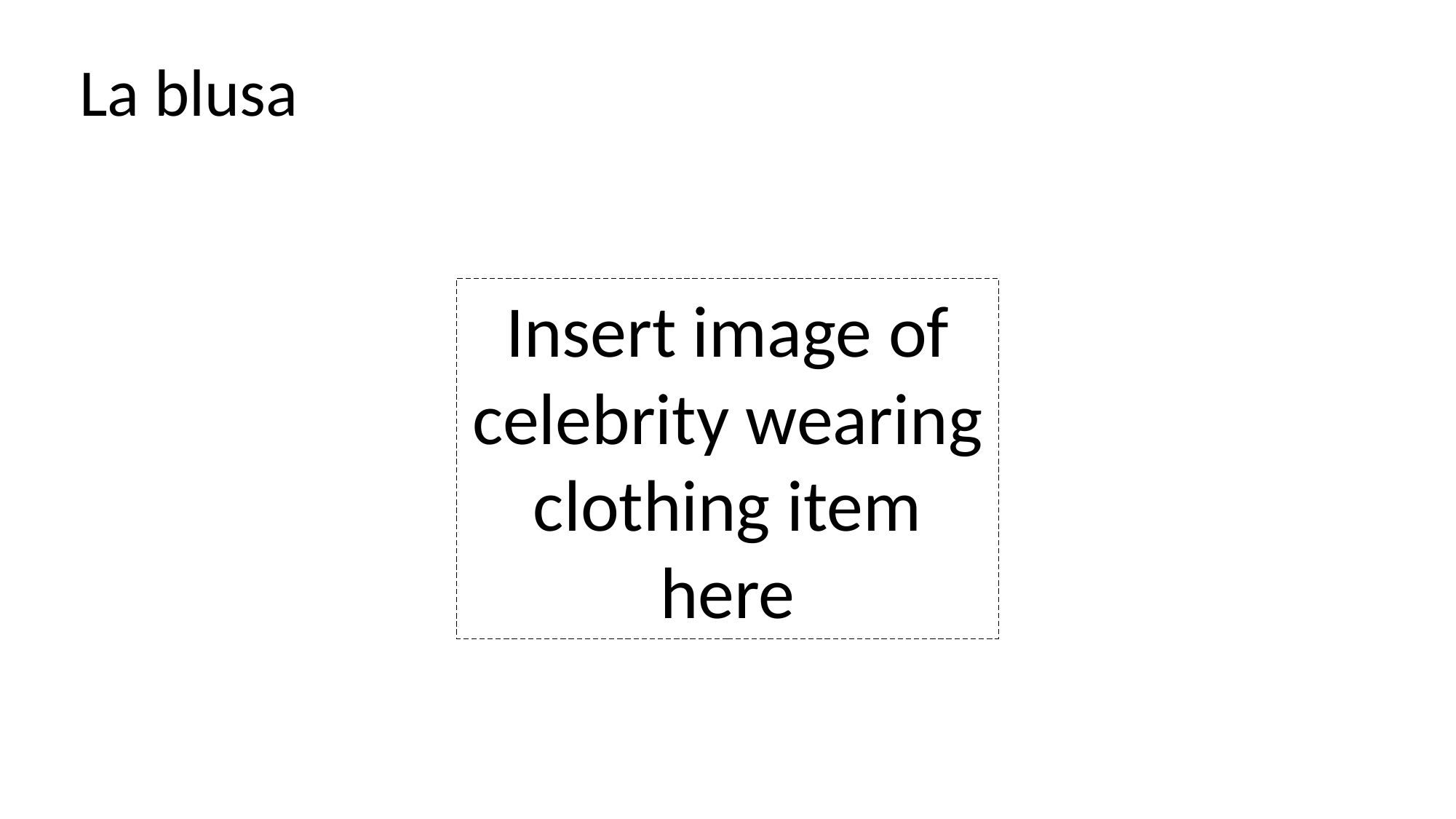

# La blusa
Insert image of celebrity wearing clothing item here